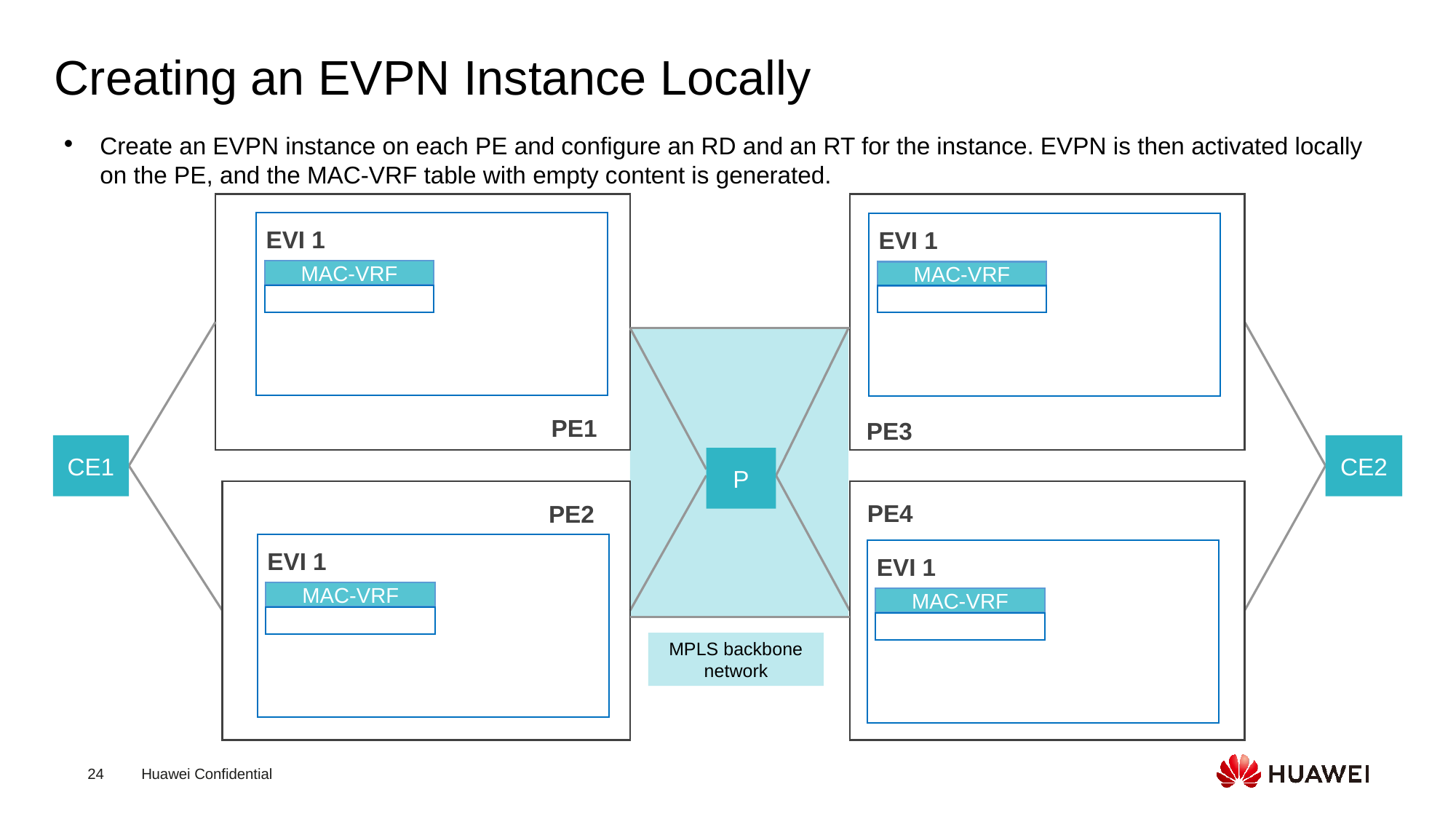

# Creating an EVPN Instance Locally
Create an EVPN instance on each PE and configure an RD and an RT for the instance. EVPN is then activated locally on the PE, and the MAC-VRF table with empty content is generated.

EVI 1
EVI 1
MAC-VRF
MAC-VRF

PE1
PE3
CE1
CE2
P

PE4
PE2

EVI 1
EVI 1
MAC-VRF
MAC-VRF

MPLS backbone network